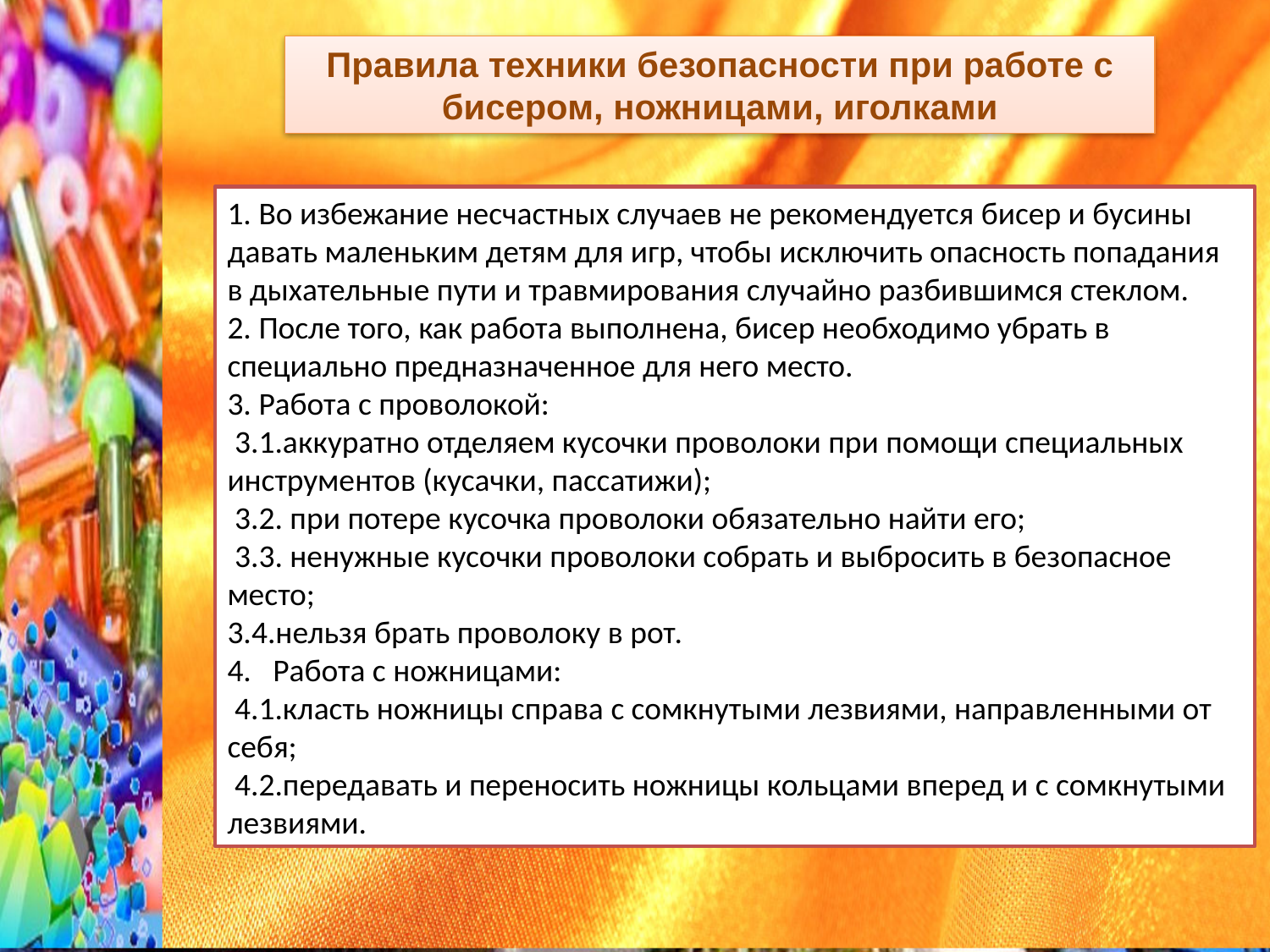

Правила техники безопасности при работе с бисером, ножницами, иголками
1. Во избежание несчастных случаев не рекомендуется бисер и бусины давать маленьким детям для игр, чтобы исключить опасность попадания в дыхательные пути и травмирования случайно разбившимся стеклом.
2. После того, как работа выполнена, бисер необходимо убрать в специально предназначенное для него место.
3. Работа с проволокой:
 3.1.аккуратно отделяем кусочки проволоки при помощи специальных инструментов (кусачки, пассатижи);
 3.2. при потере кусочка проволоки обязательно найти его;
 3.3. ненужные кусочки проволоки собрать и выбросить в безопасное место;
3.4.нельзя брать проволоку в рот.
4.   Работа с ножницами:
 4.1.класть ножницы справа с сомкнутыми лезвиями, направленными от себя;
 4.2.передавать и переносить ножницы кольцами вперед и с сомкнутыми лезвиями.